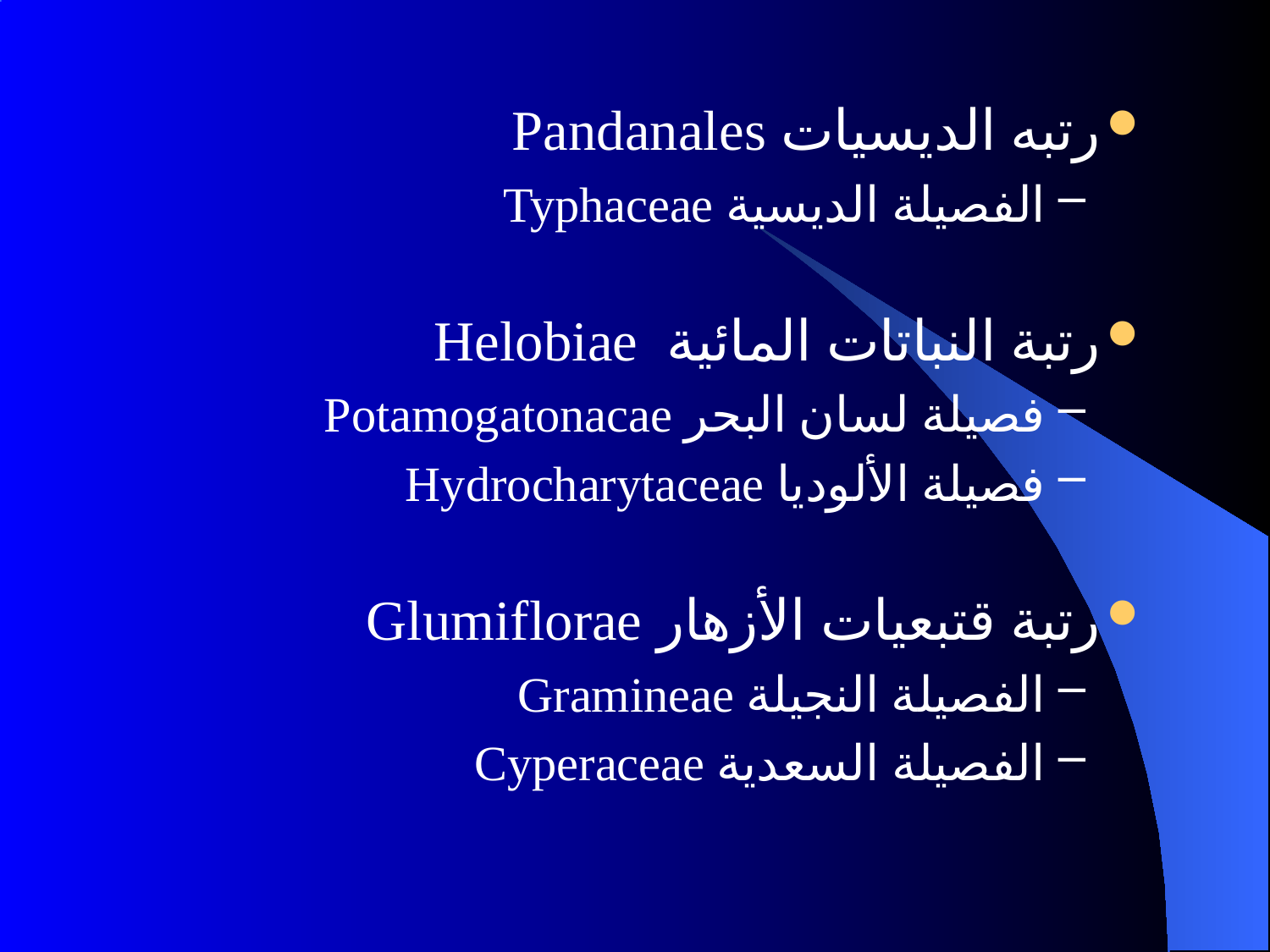

رتبه الديسيات Pandanales
الفصيلة الديسية Typhaceae

رتبة النباتات المائية  Helobiae
فصيلة لسان البحر Potamogatonacae
فصيلة الألوديا Hydrocharytaceae

رتبة قتبعيات الأزهار Glumiflorae
الفصيلة النجيلة Gramineae
الفصيلة السعدية Cyperaceae